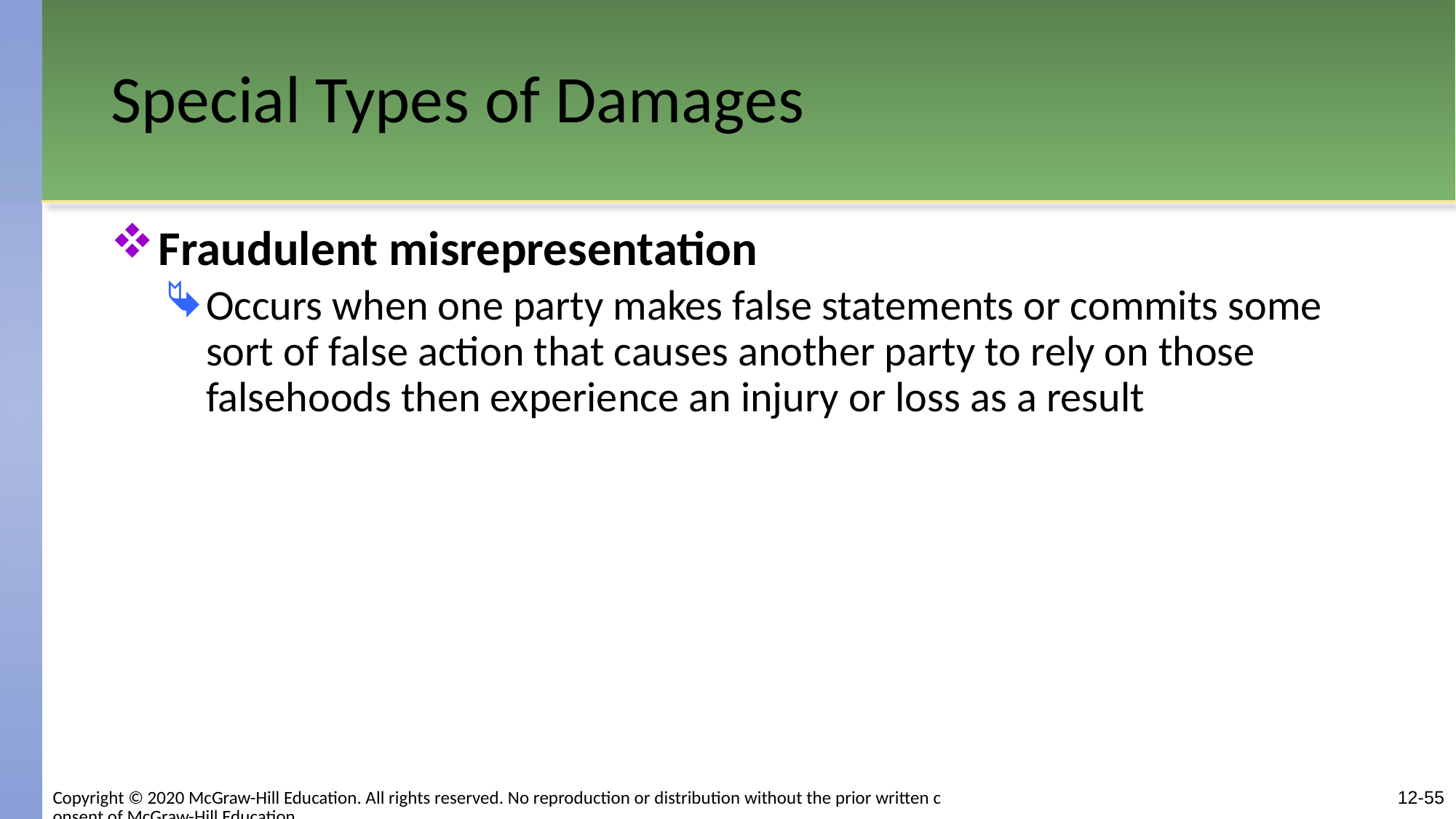

# Special Types of Damages
Fraudulent misrepresentation
Occurs when one party makes false statements or commits some sort of false action that causes another party to rely on those falsehoods then experience an injury or loss as a result
Copyright © 2020 McGraw-Hill Education. All rights reserved. No reproduction or distribution without the prior written consent of McGraw-Hill Education.
12-55